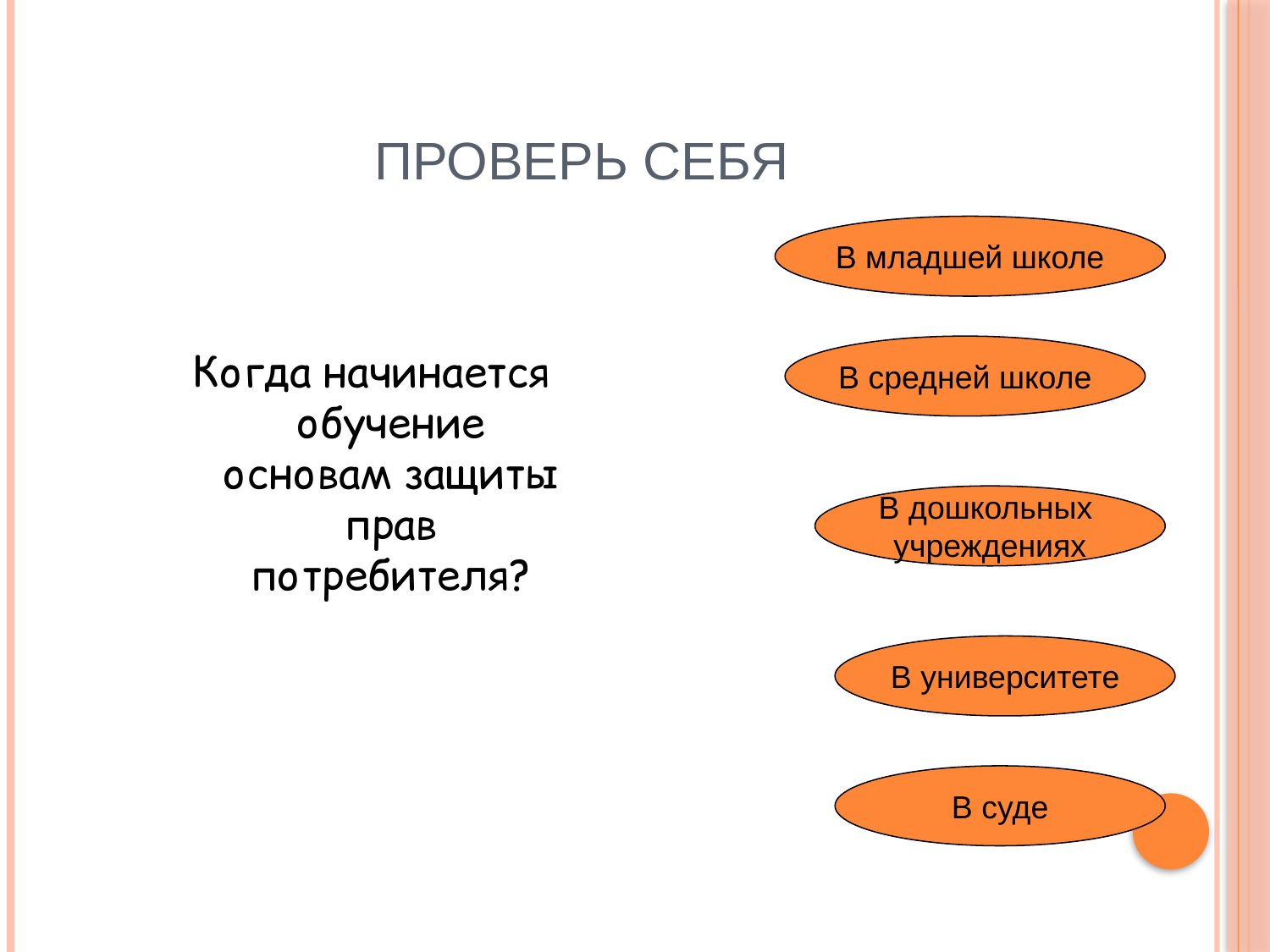

# ПРОВЕРЬ СЕБЯ

Когда начинается обучение основам защиты прав потребителя?
В младшей школе

В средней школе
В дошкольных
учреждениях
В университете
В суде